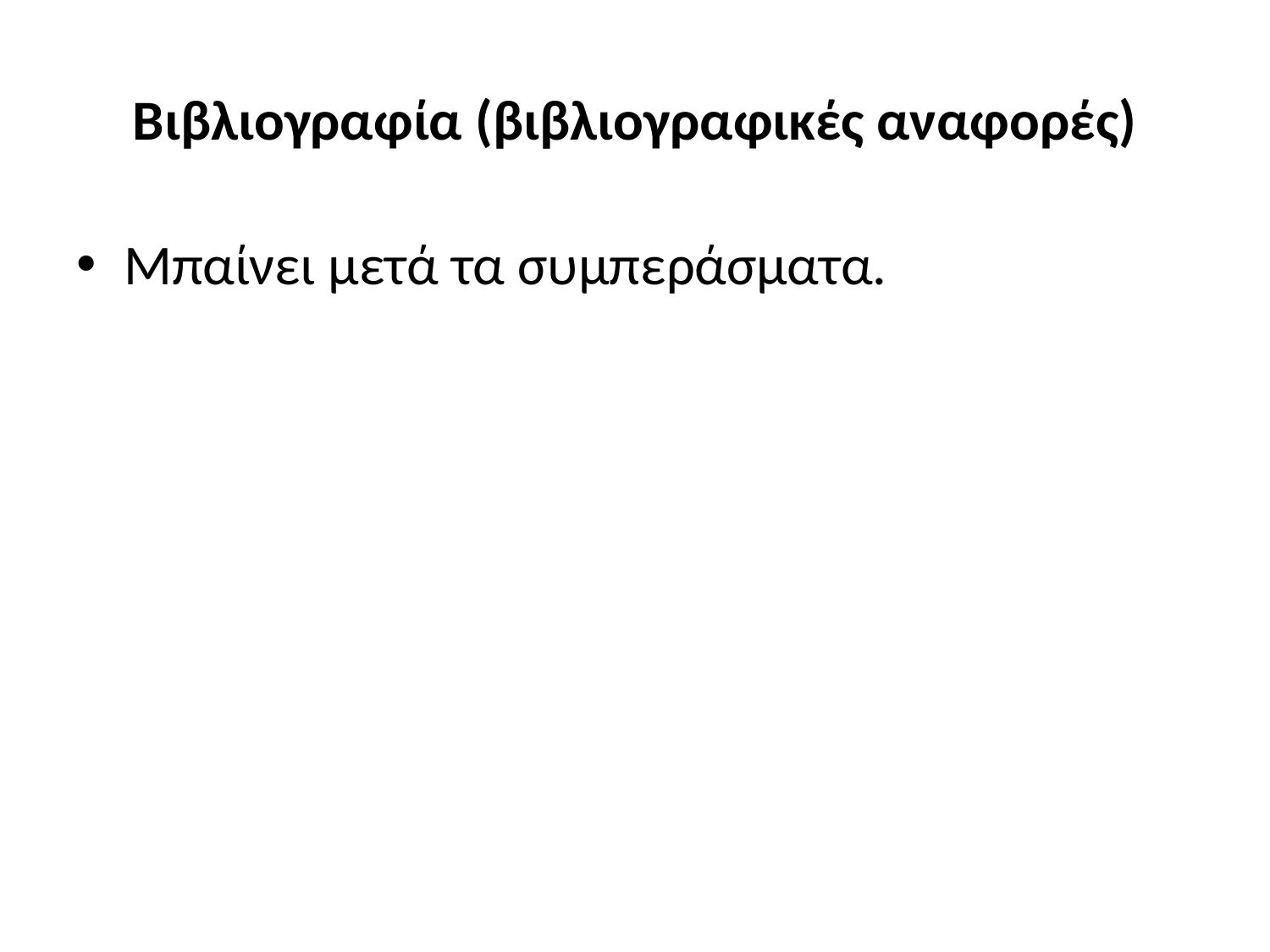

# Βιβλιογραφία (βιβλιογραφικές αναφορές)
Μπαίνει μετά τα συμπεράσματα.